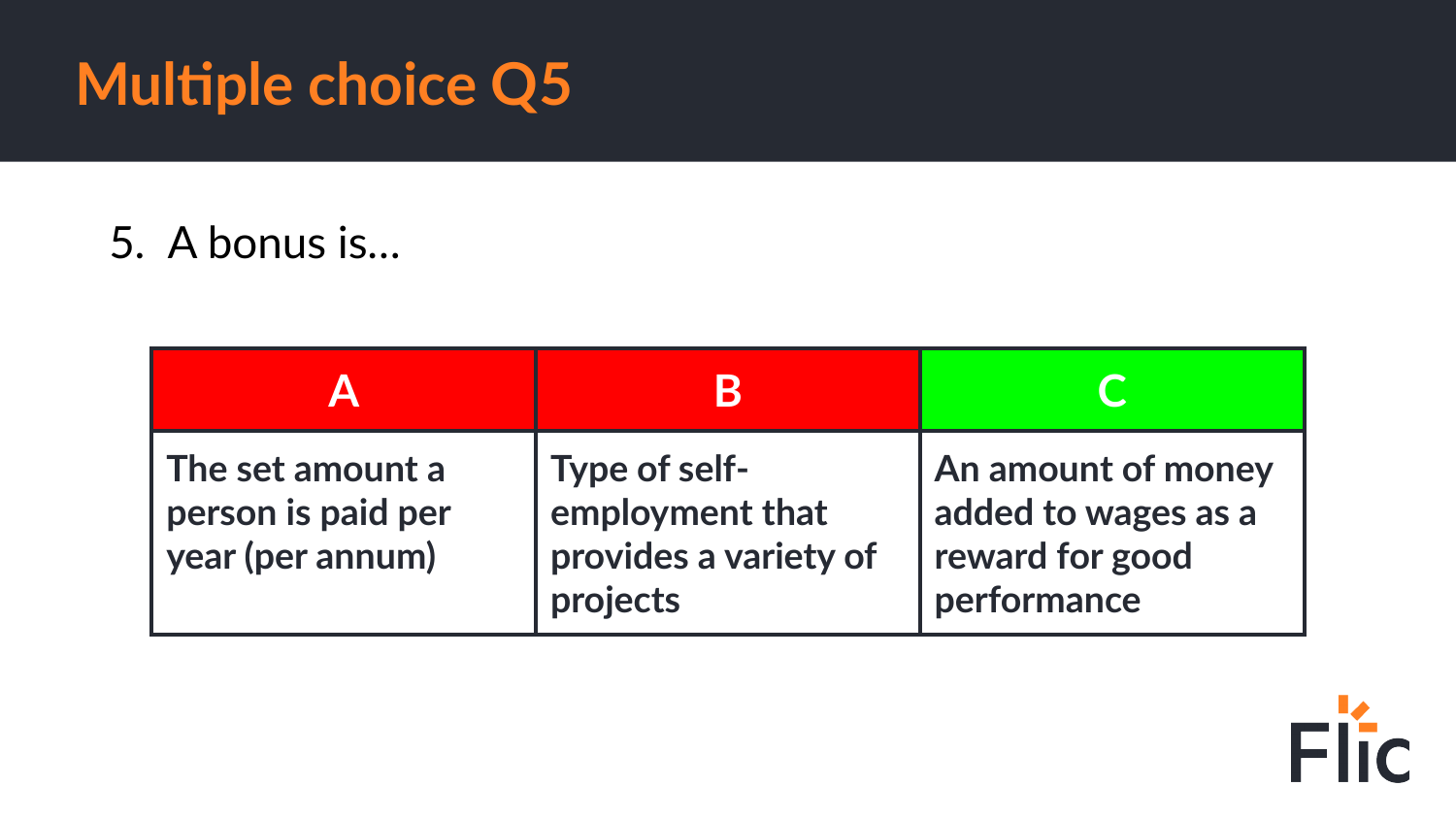

Multiple choice Q5
A bonus is…
| A | B | C |
| --- | --- | --- |
| The set amount a person is paid per year (per annum) | Type of self-employment that provides a variety of projects | An amount of money added to wages as a reward for good performance |